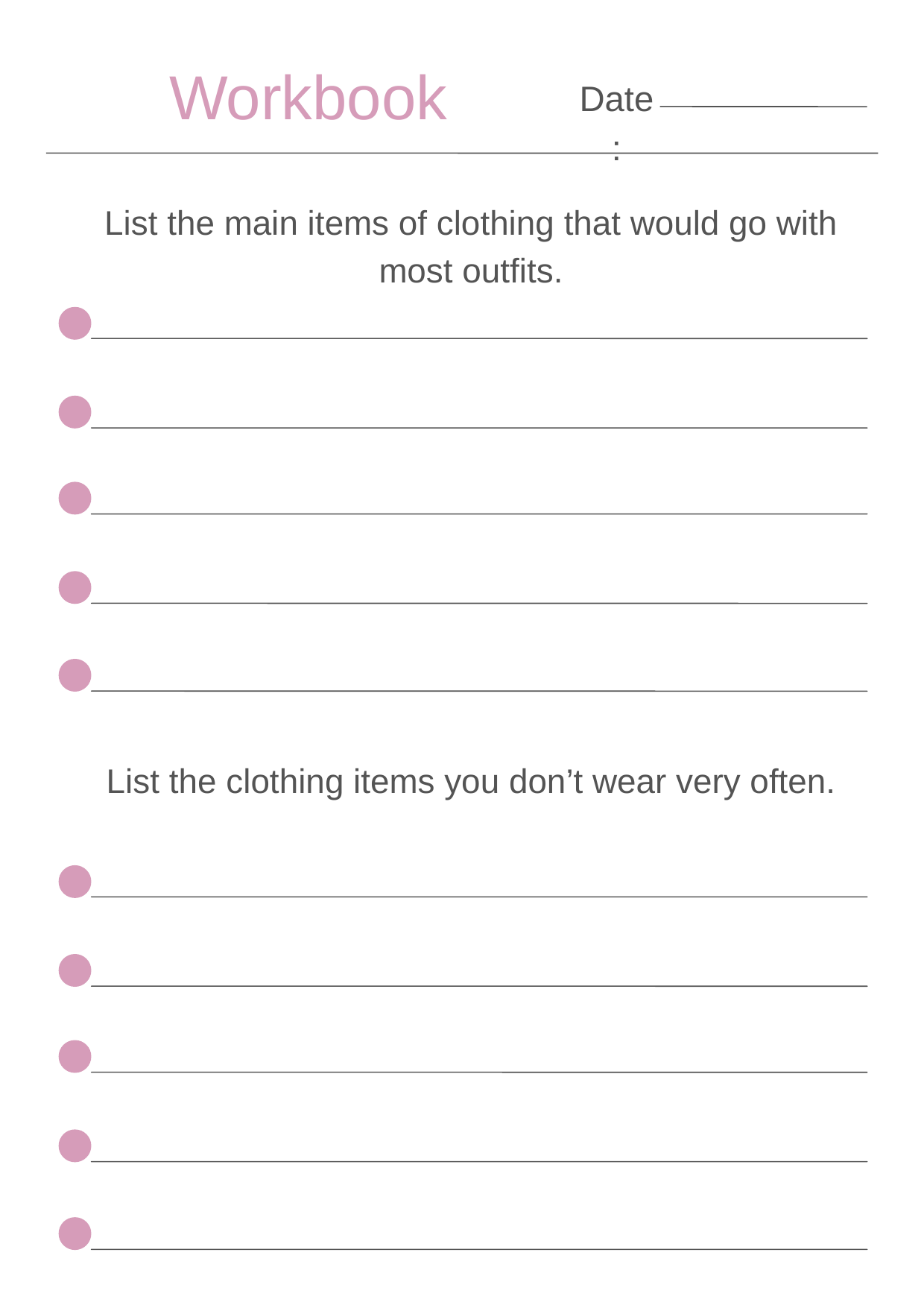

Workbook
Date:

List the main items of clothing that would go with most outfits.

List the clothing items you don’t wear very often.